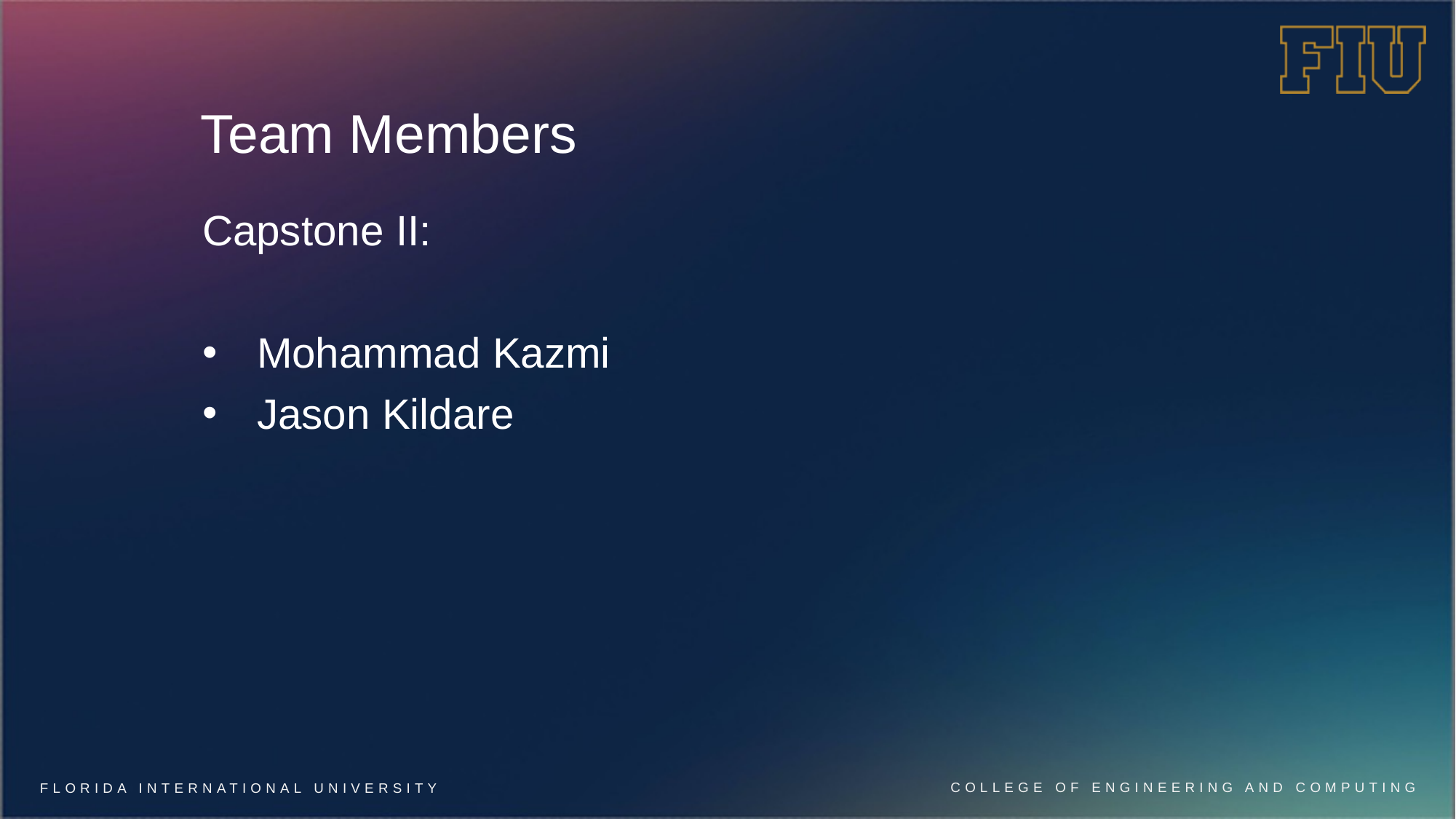

# Team Members
Capstone II:

Mohammad Kazmi
Jason Kildare